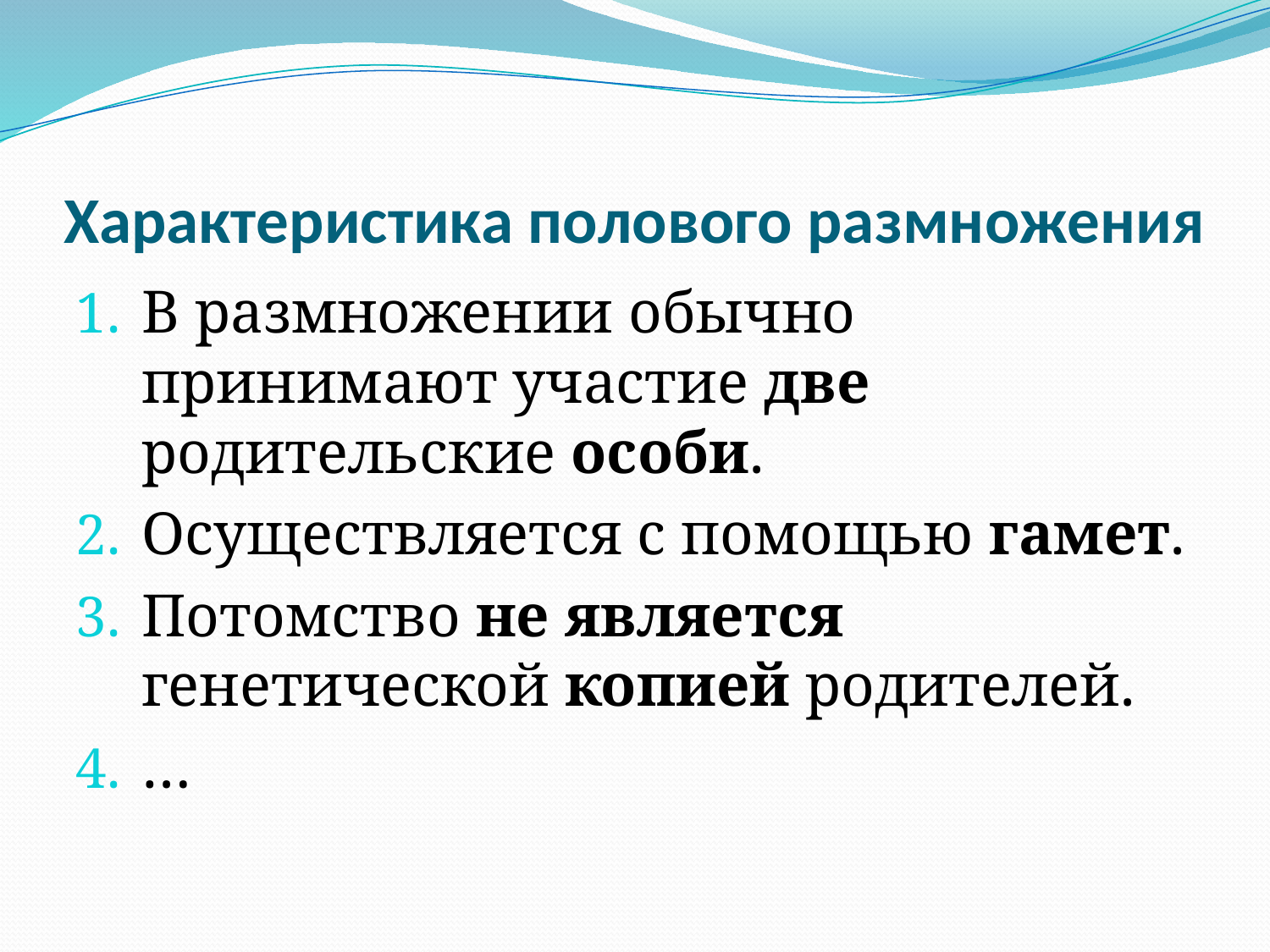

# Характеристика полового размножения
В размножении обычно принимают участие две родительские особи.
Осуществляется с помощью гамет.
Потомство не является генетической копией родителей.
…